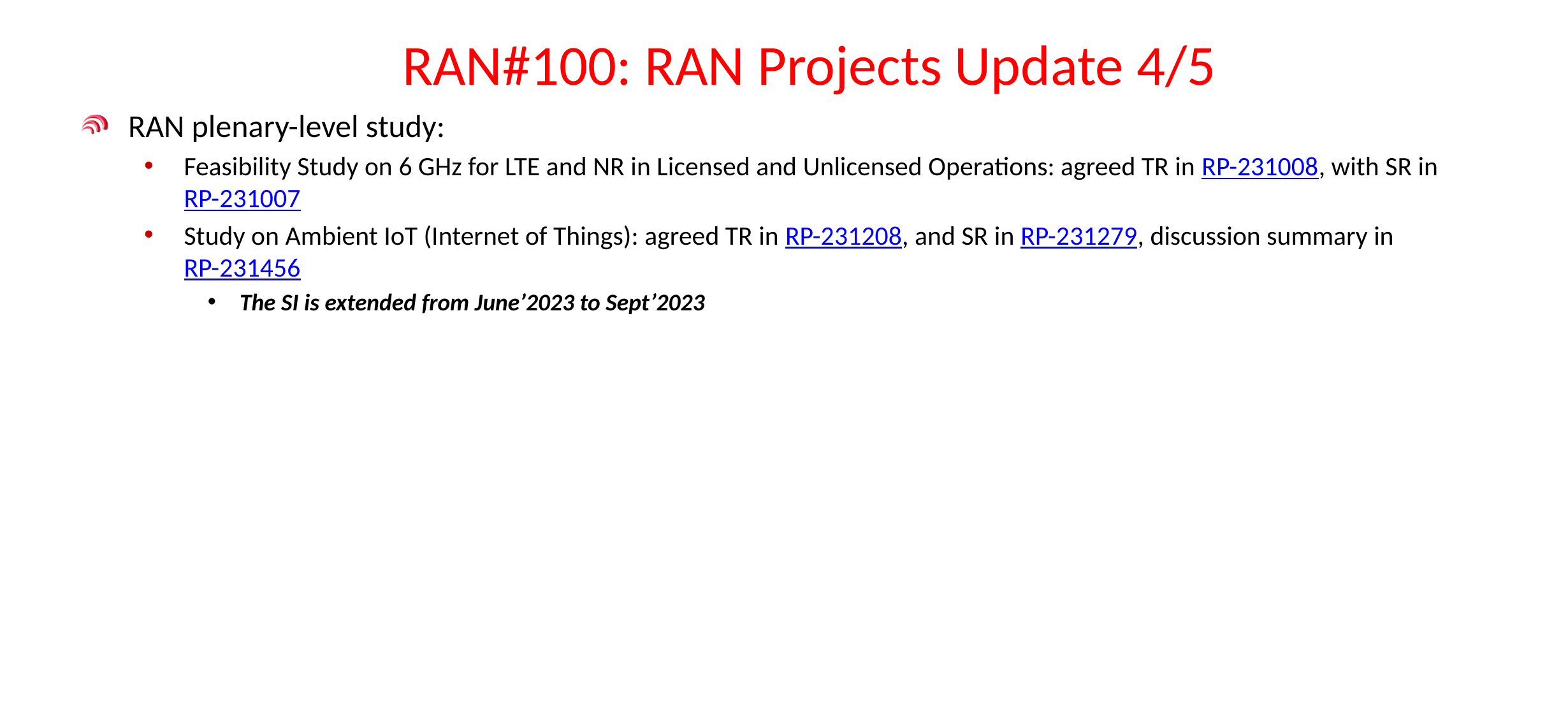

# RAN#100: RAN Projects Update 4/5
RAN plenary-level study:
Feasibility Study on 6 GHz for LTE and NR in Licensed and Unlicensed Operations: agreed TR in RP-231008, with SR in RP-231007
Study on Ambient IoT (Internet of Things): agreed TR in RP-231208, and SR in RP-231279, discussion summary in RP-231456
The SI is extended from June’2023 to Sept’2023